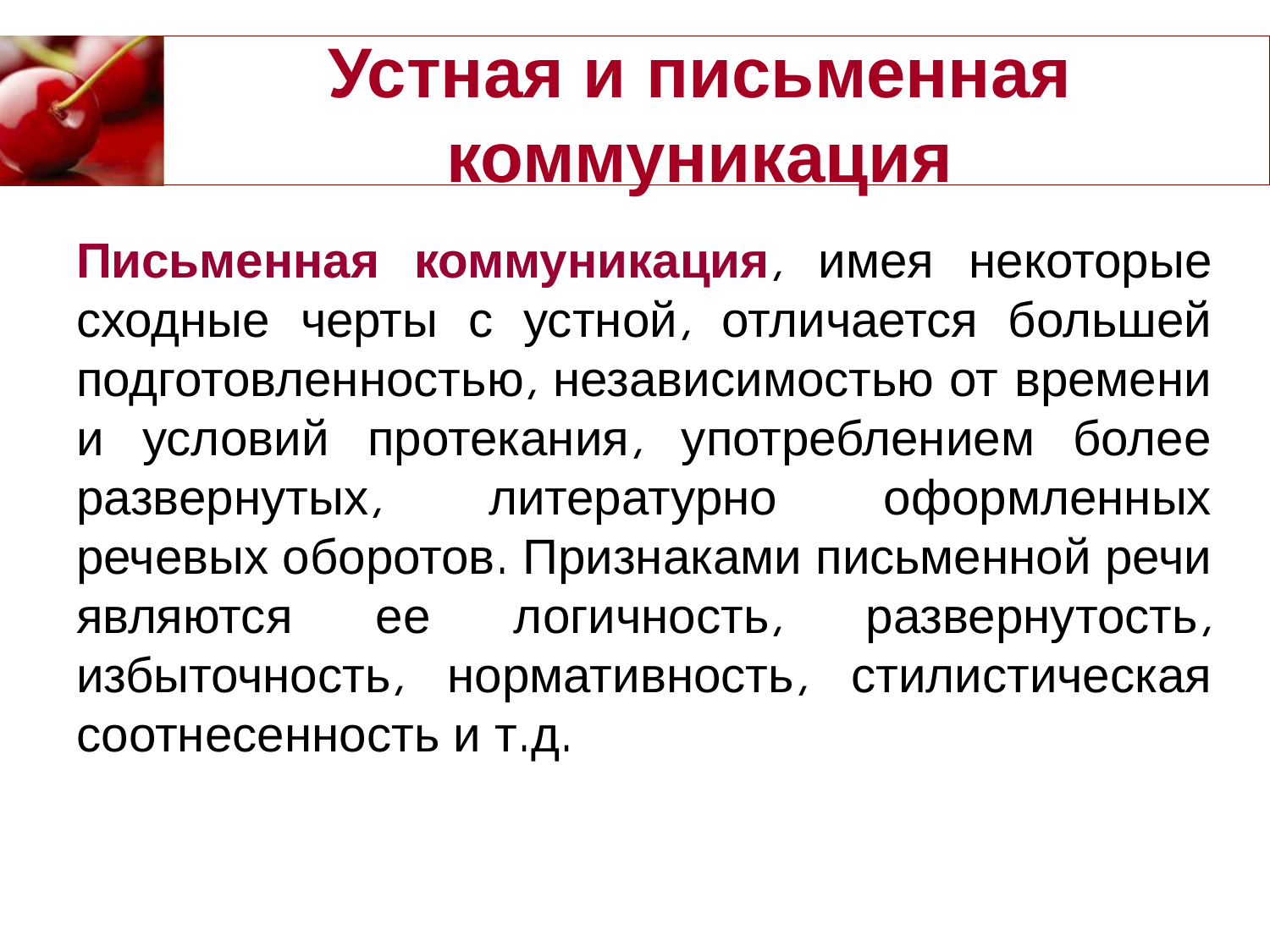

# Устная и письменная коммуникация
Письменная коммуникация, имея некоторые сходные черты с устной, отличается большей подготовленностью, независимостью от времени и условий протекания, употреблением более развернутых, литературно оформленных речевых оборотов. Признаками письменной речи являются ее логичность, развернутость, избыточность, нормативность, стилистическая соотнесенность и т.д.